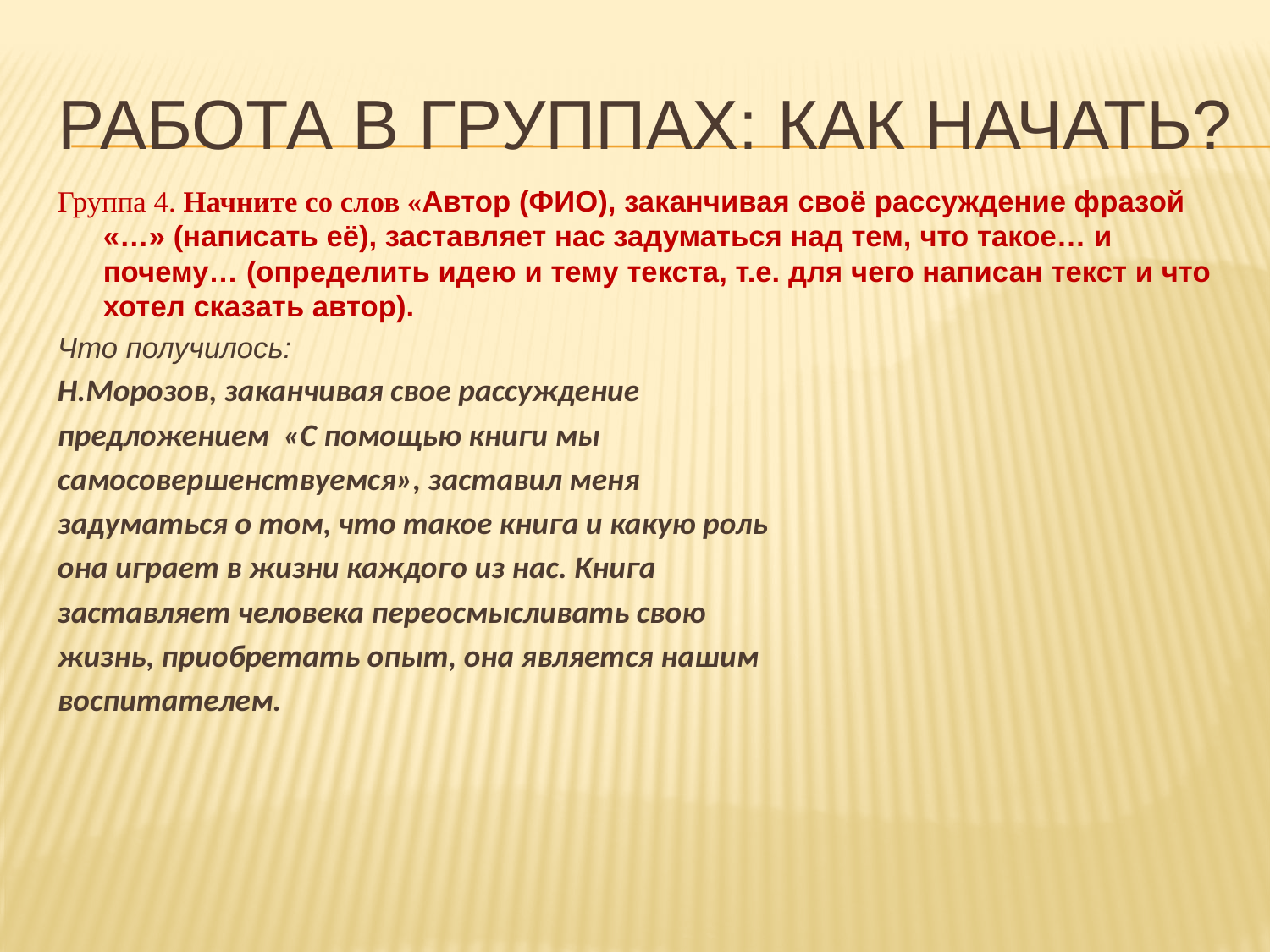

# РАБОТА В ГРУППАХ: Как начать?
Группа 4. Начните со слов «Автор (ФИО), заканчивая своё рассуждение фразой «…» (написать её), заставляет нас задуматься над тем, что такое… и почему… (определить идею и тему текста, т.е. для чего написан текст и что хотел сказать автор).
Что получилось:
Н.Морозов, заканчивая свое рассуждение
предложением  «С помощью книги мы
самосовершенствуемся», заставил меня
задуматься о том, что такое книга и какую роль
она играет в жизни каждого из нас. Книга
заставляет человека переосмысливать свою
жизнь, приобретать опыт, она является нашим
воспитателем.